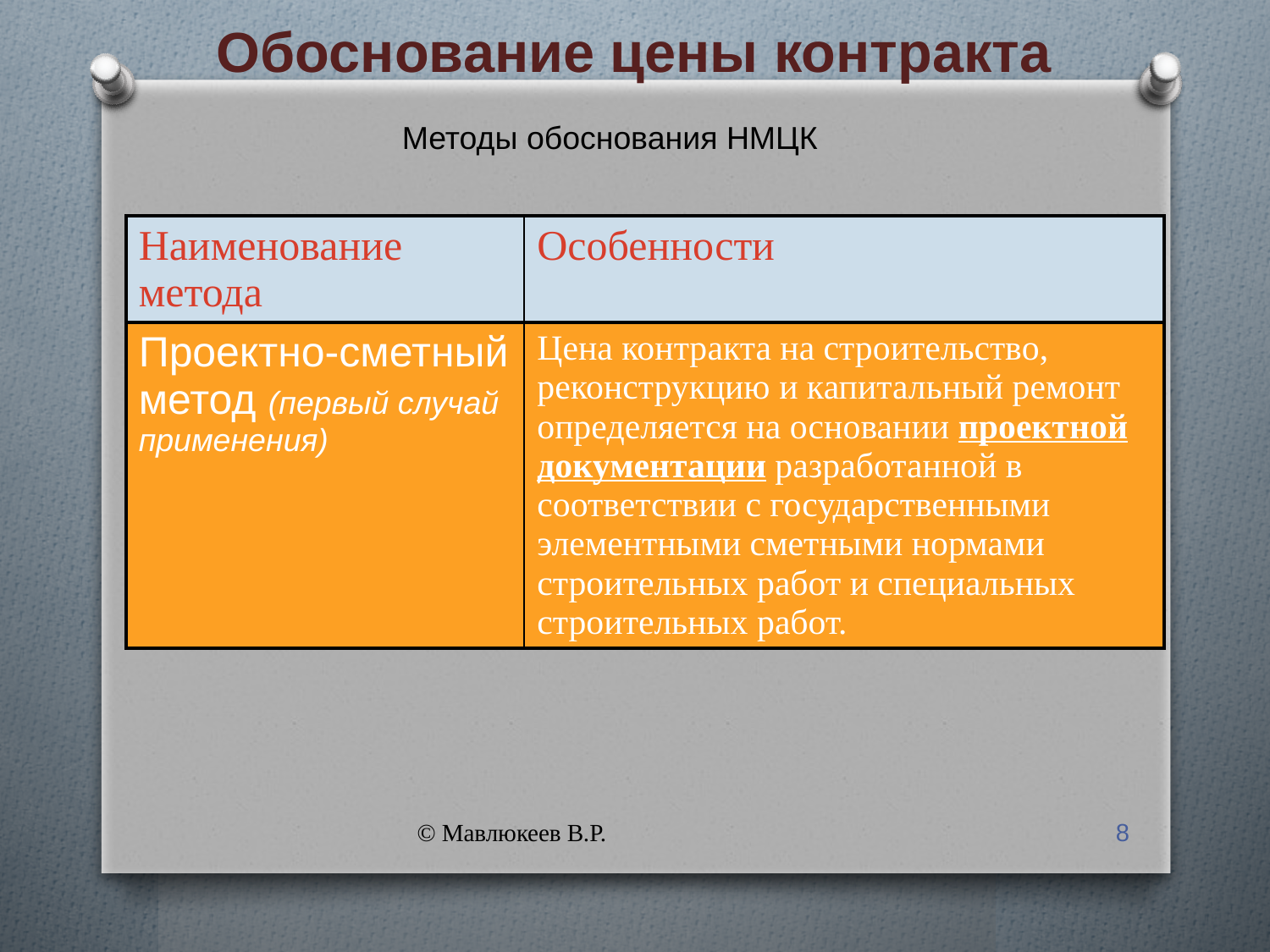

Обоснование цены контракта
Методы обоснования НМЦК
| Наименование метода | Особенности |
| --- | --- |
| Проектно-сметный метод (первый случай применения) | Цена контракта на строительство, реконструкцию и капитальный ремонт определяется на основании проектной документации разработанной в соответствии с государственными элементными сметными нормами строительных работ и специальных строительных работ. |

© Мавлюкеев В.Р.
8